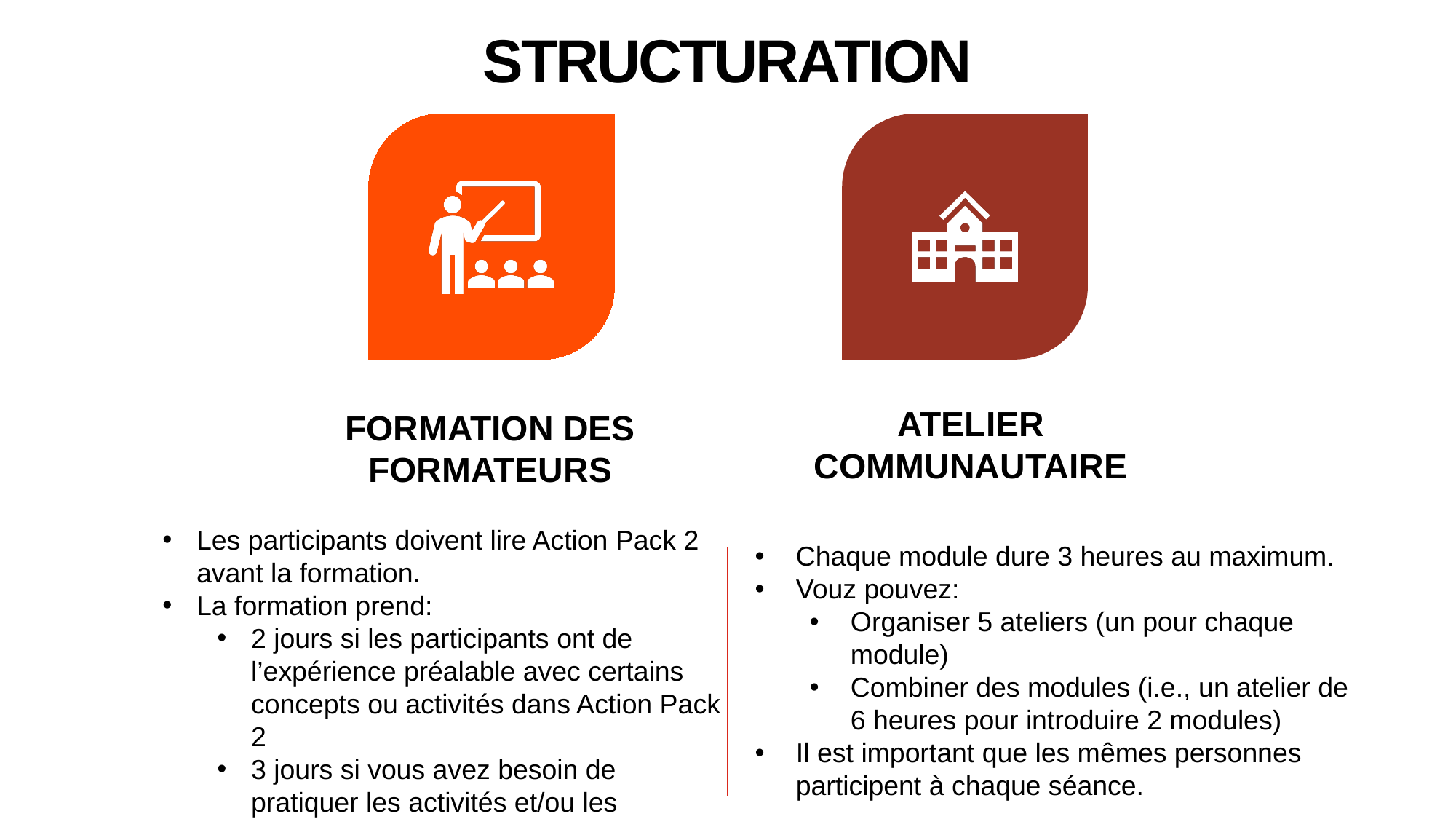

# Structuration
Formation des formateurs
Atelier communautaire
Les participants doivent lire Action Pack 2 avant la formation.
La formation prend:
2 jours si les participants ont de l’expérience préalable avec certains concepts ou activités dans Action Pack 2
3 jours si vous avez besoin de pratiquer les activités et/ou les contextualiser plus
Chaque module dure 3 heures au maximum.
Vouz pouvez:
Organiser 5 ateliers (un pour chaque module)
Combiner des modules (i.e., un atelier de 6 heures pour introduire 2 modules)
Il est important que les mêmes personnes participent à chaque séance.